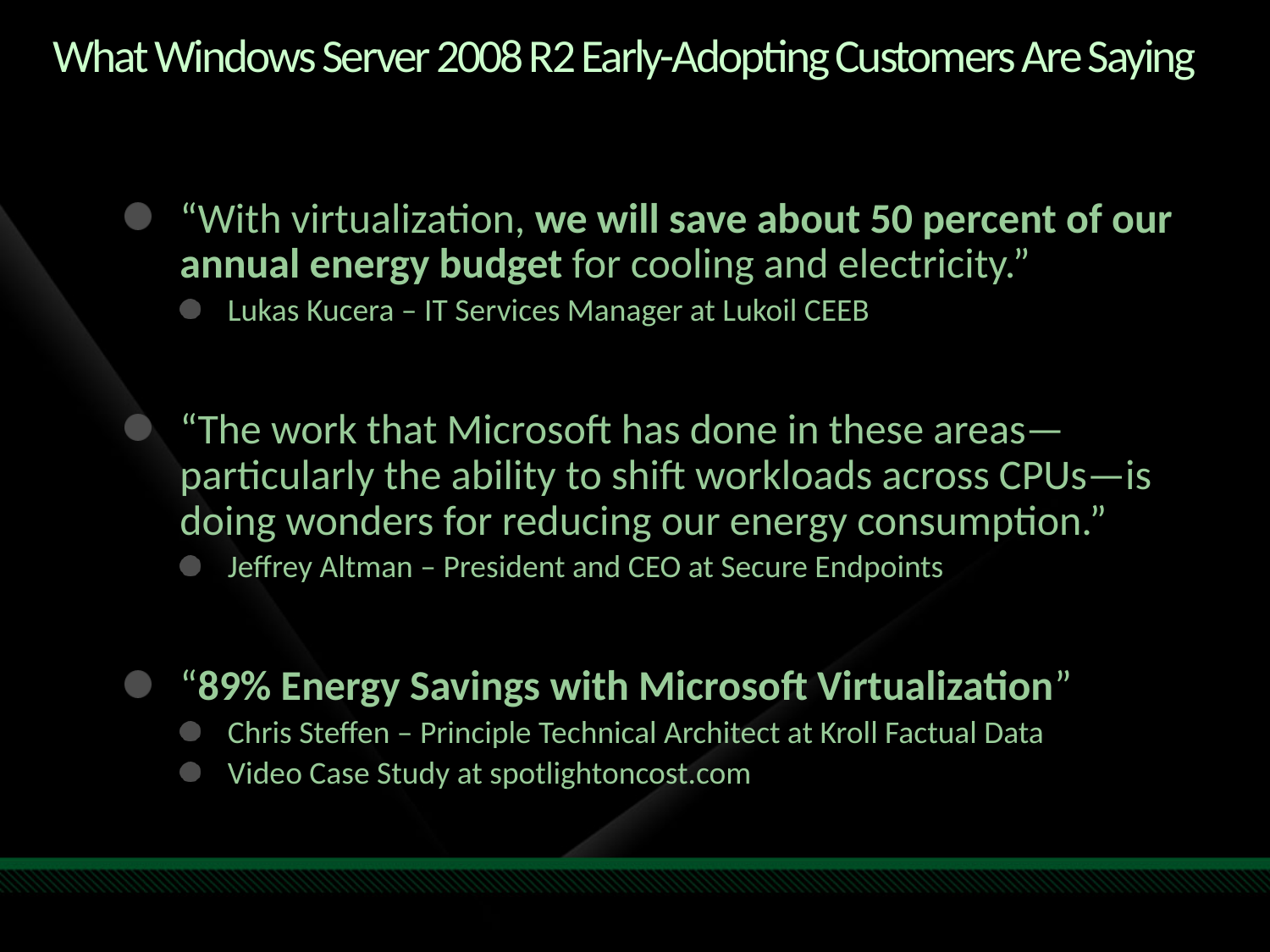

# What Windows Server 2008 R2 Early-Adopting Customers Are Saying
“With virtualization, we will save about 50 percent of our annual energy budget for cooling and electricity.”
Lukas Kucera – IT Services Manager at Lukoil CEEB

“The work that Microsoft has done in these areas—particularly the ability to shift workloads across CPUs—is doing wonders for reducing our energy consumption.”
Jeffrey Altman – President and CEO at Secure Endpoints

“89% Energy Savings with Microsoft Virtualization”
Chris Steffen – Principle Technical Architect at Kroll Factual Data
Video Case Study at spotlightoncost.com